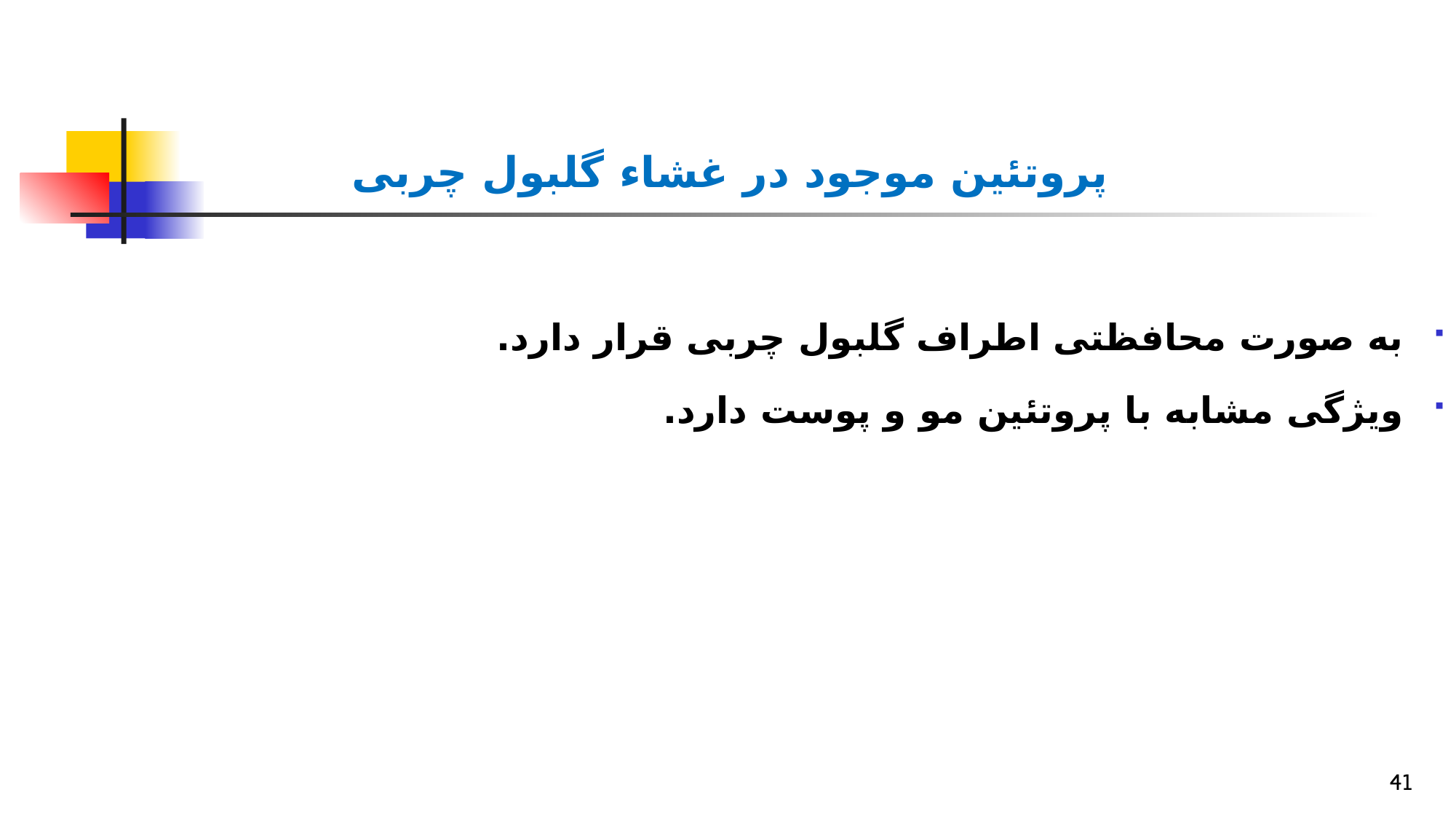

# پروتئین موجود در غشاء گلبول چربی
به صورت محافظتی اطراف گلبول چربی قرار دارد.
ویژگی مشابه با پروتئین مو و پوست دارد.

41